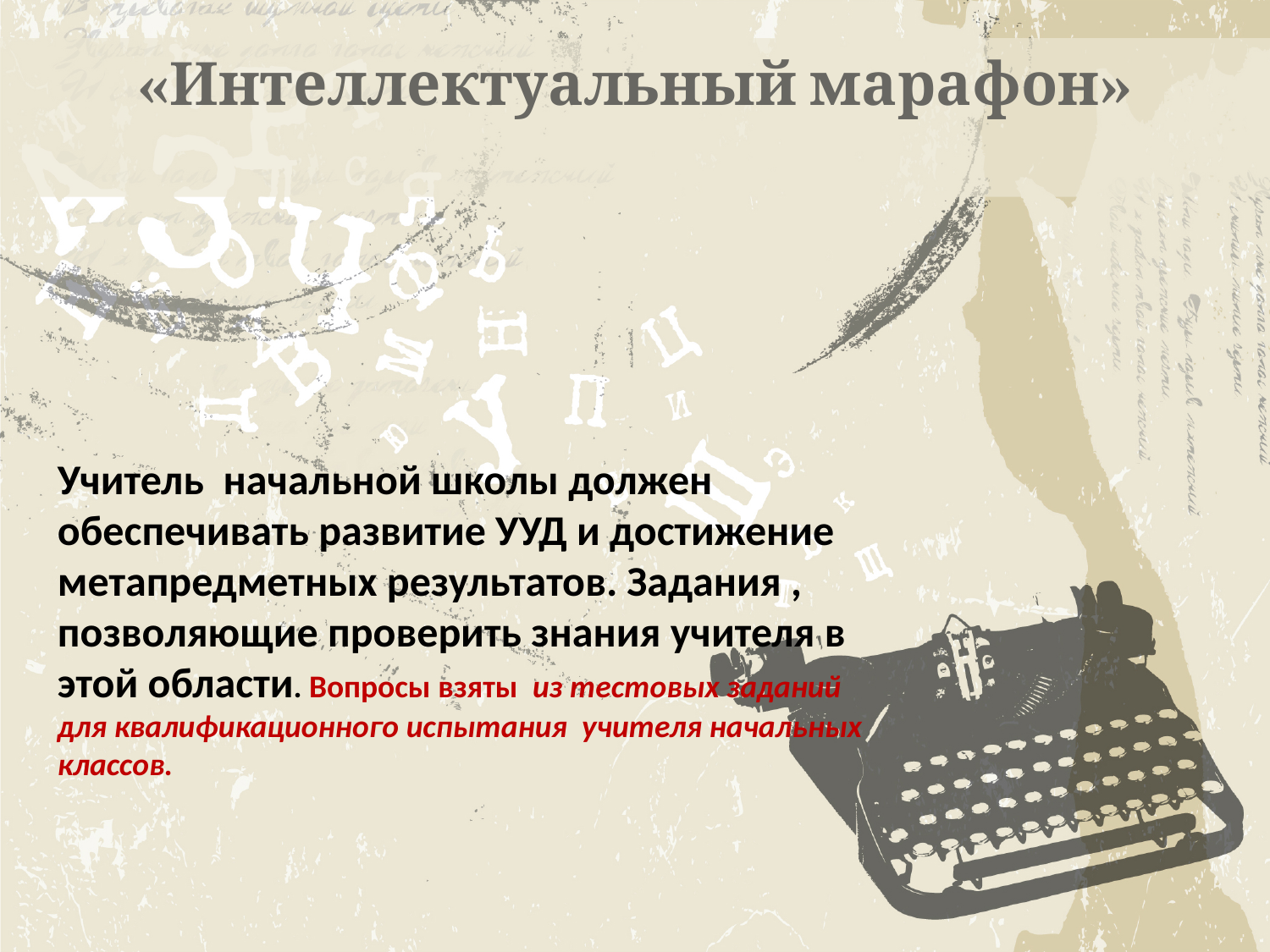

# «Интеллектуальный марафон»
Учитель  начальной школы должен обеспечивать развитие УУД и достижение метапредметных результатов. Задания , позволяющие проверить знания учителя в этой области. Вопросы взяты  из тестовых заданий для квалификационного испытания  учителя начальных классов.